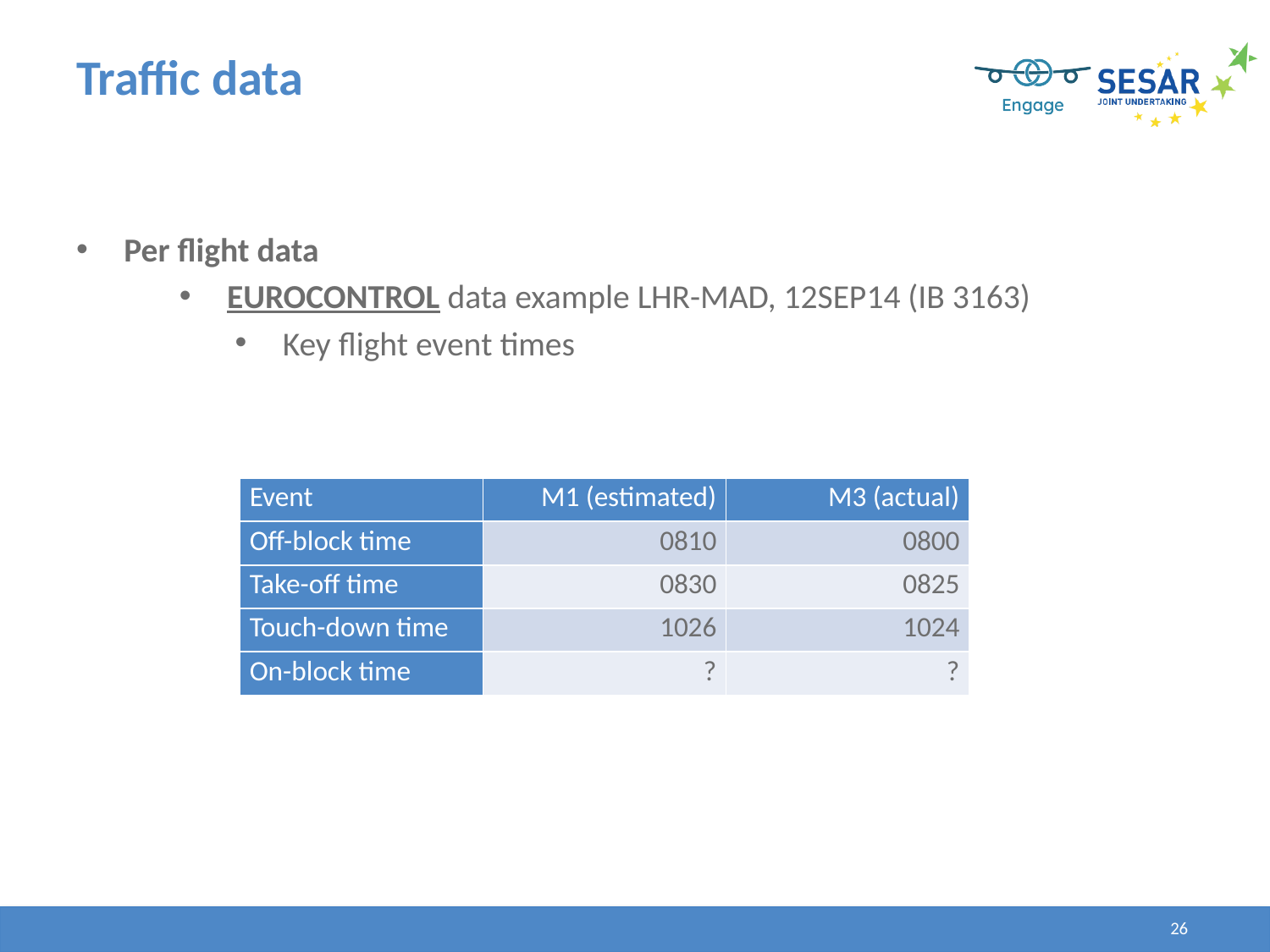

# Traffic data
Per flight data
EUROCONTROL data example LHR-MAD, 12SEP14 (IB 3163)
Key flight event times

| Event | M1 (estimated) | M3 (actual) |
| --- | --- | --- |
| Off-block time | 0810 | 0800 |
| Take-off time | 0830 | 0825 |
| Touch-down time | 1026 | 1024 |
| On-block time | ? | ? |

26